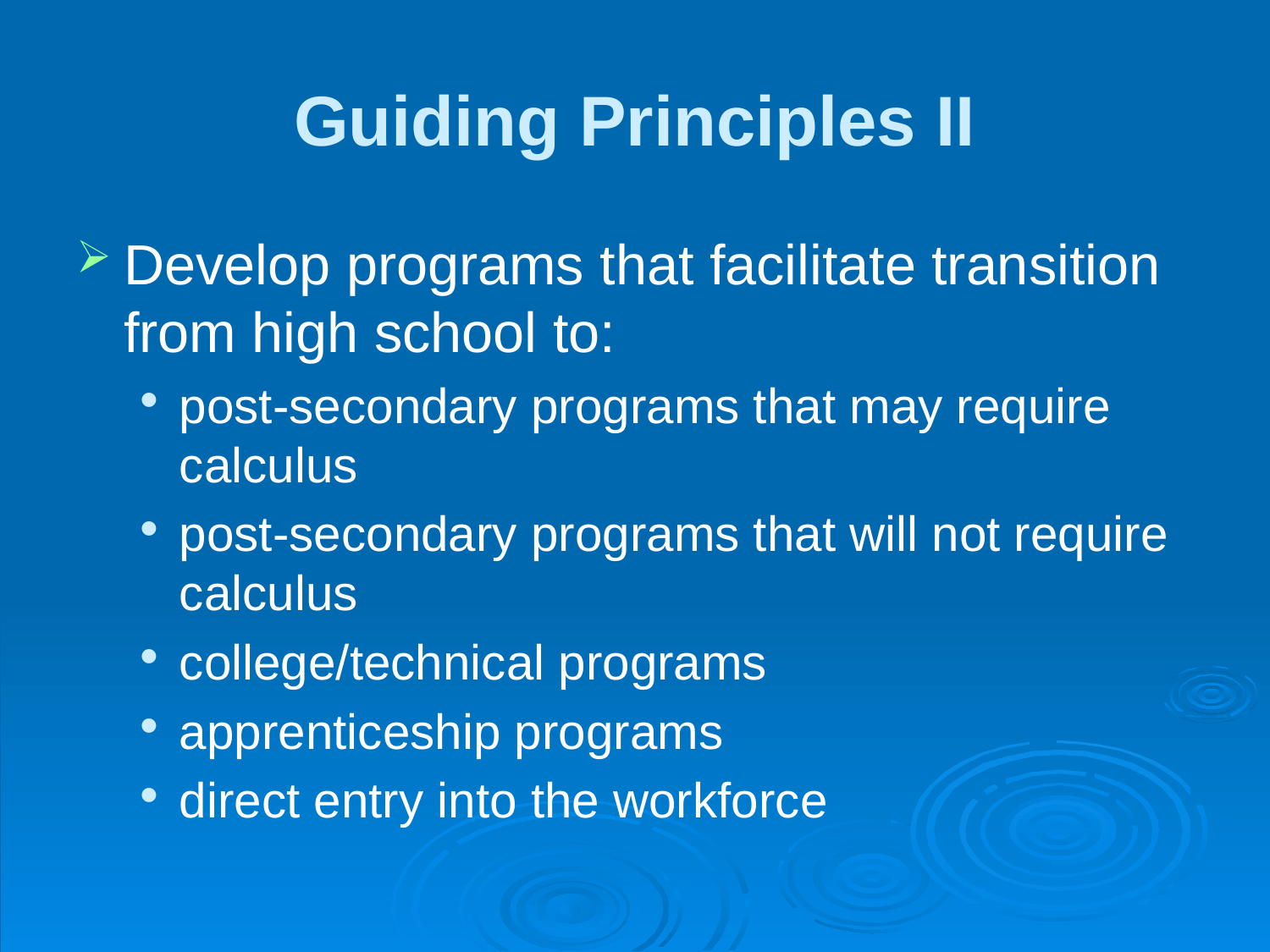

# Guiding Principles II
Develop programs that facilitate transition from high school to:
post-secondary programs that may require calculus
post-secondary programs that will not require calculus
college/technical programs
apprenticeship programs
direct entry into the workforce